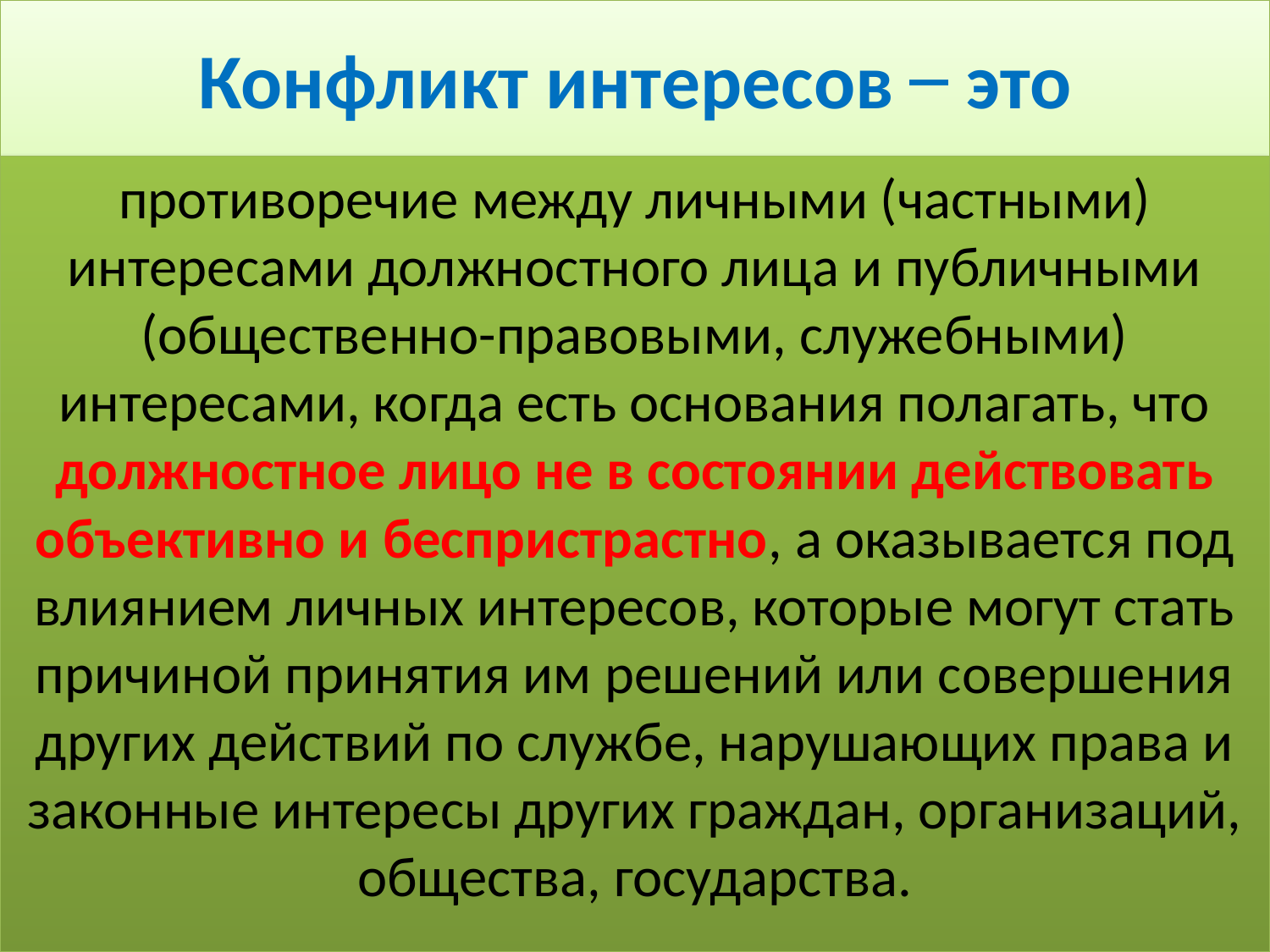

# Конфликт интересов  ̶  это
противоречие между личными (частными) интересами должностного лица и публичными (общественно-правовыми, служебными) интересами, когда есть основания полагать, что должностное лицо не в состоянии действовать объективно и беспристрастно, а оказывается под влиянием личных интересов, которые могут стать причиной принятия им решений или совершения других действий по службе, нарушающих права и законные интересы других граждан, организаций, общества, государства.
41